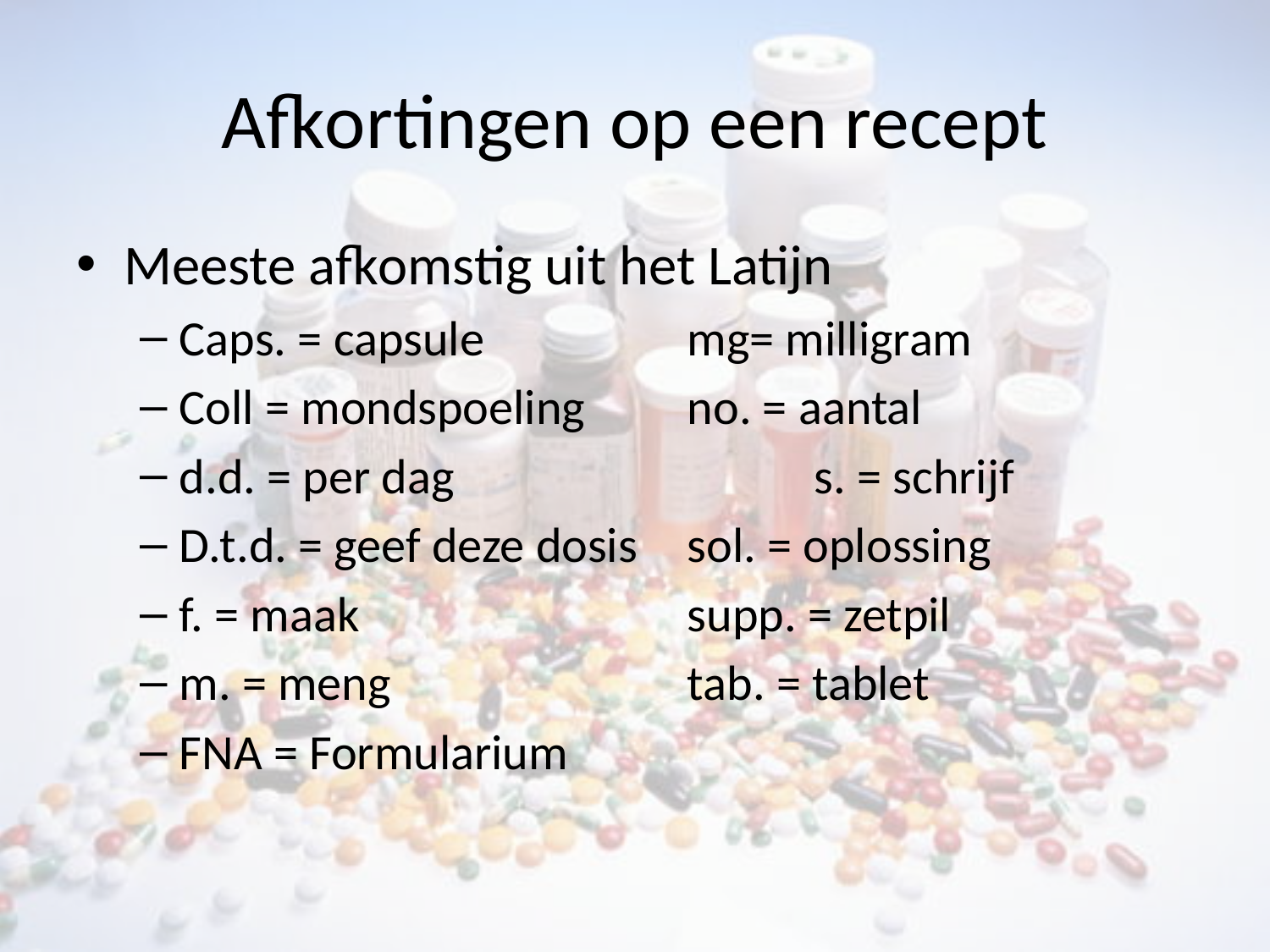

# Afkortingen op een recept
Meeste afkomstig uit het Latijn
Caps. = capsule		mg= milligram
Coll = mondspoeling	no. = aantal
d.d. = per dag			s. = schrijf
D.t.d. = geef deze dosis	sol. = oplossing
f. = maak			supp. = zetpil
m. = meng			tab. = tablet
FNA = Formularium